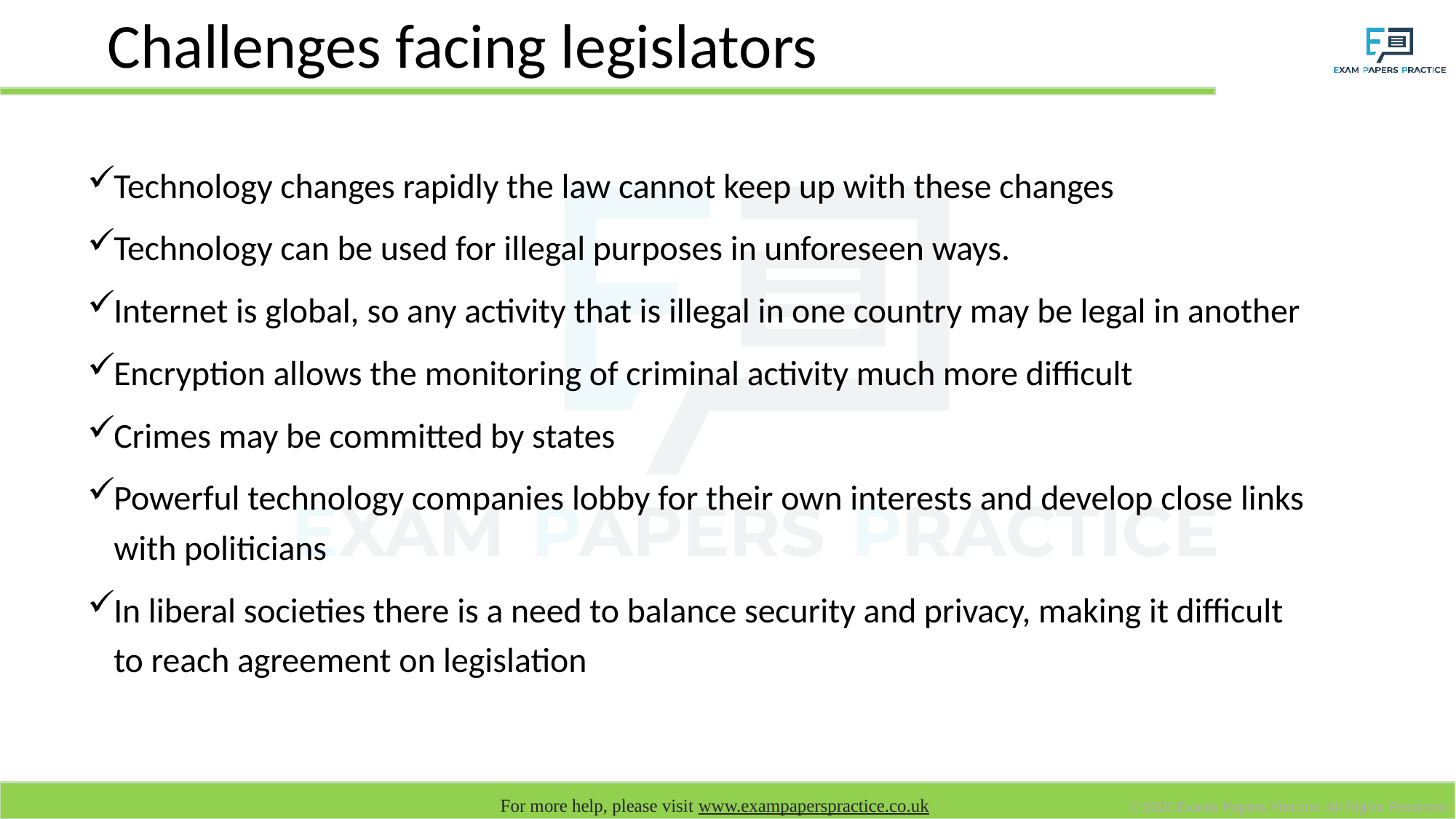

# Challenges facing legislators
Technology changes rapidly the law cannot keep up with these changes
Technology can be used for illegal purposes in unforeseen ways.
Internet is global, so any activity that is illegal in one country may be legal in another
Encryption allows the monitoring of criminal activity much more difficult
Crimes may be committed by states
Powerful technology companies lobby for their own interests and develop close links with politicians
In liberal societies there is a need to balance security and privacy, making it difficult to reach agreement on legislation